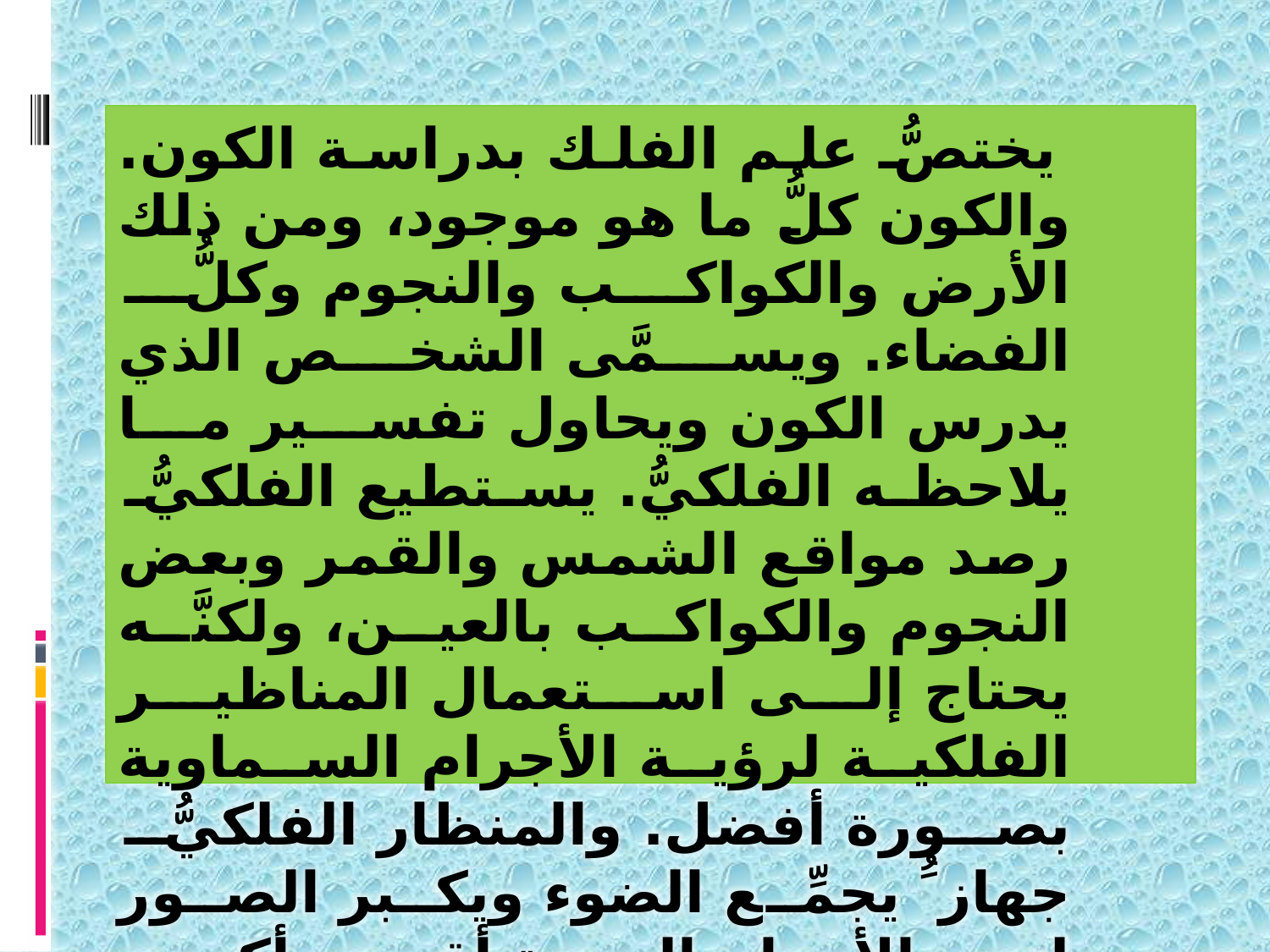

يختصُّ علم الفلك بدراسة الكون. والكون كلُّ ما هو موجود، ومن ذلك الأرض والكواكب والنجوم وكلُّ الفضاء. ويسمَّى الشخص الذي يدرس الكون ويحاول تفسير ما يلاحظه الفلكيُّ. يستطيع الفلكيُّ رصد مواقع الشمس والقمر وبعض النجوم والكواكب بالعين، ولكنَّه يحتاج إلى استعمال المناظير الفلكية لرؤية الأجرام السماوية بصورة أفضل. والمنظار الفلكيُّ جهاز َُ يجمِّع الضوء ويكبر الصور لتبدو الأجرام البعيدة أقرب وأكبر وأكثر لمعانا.